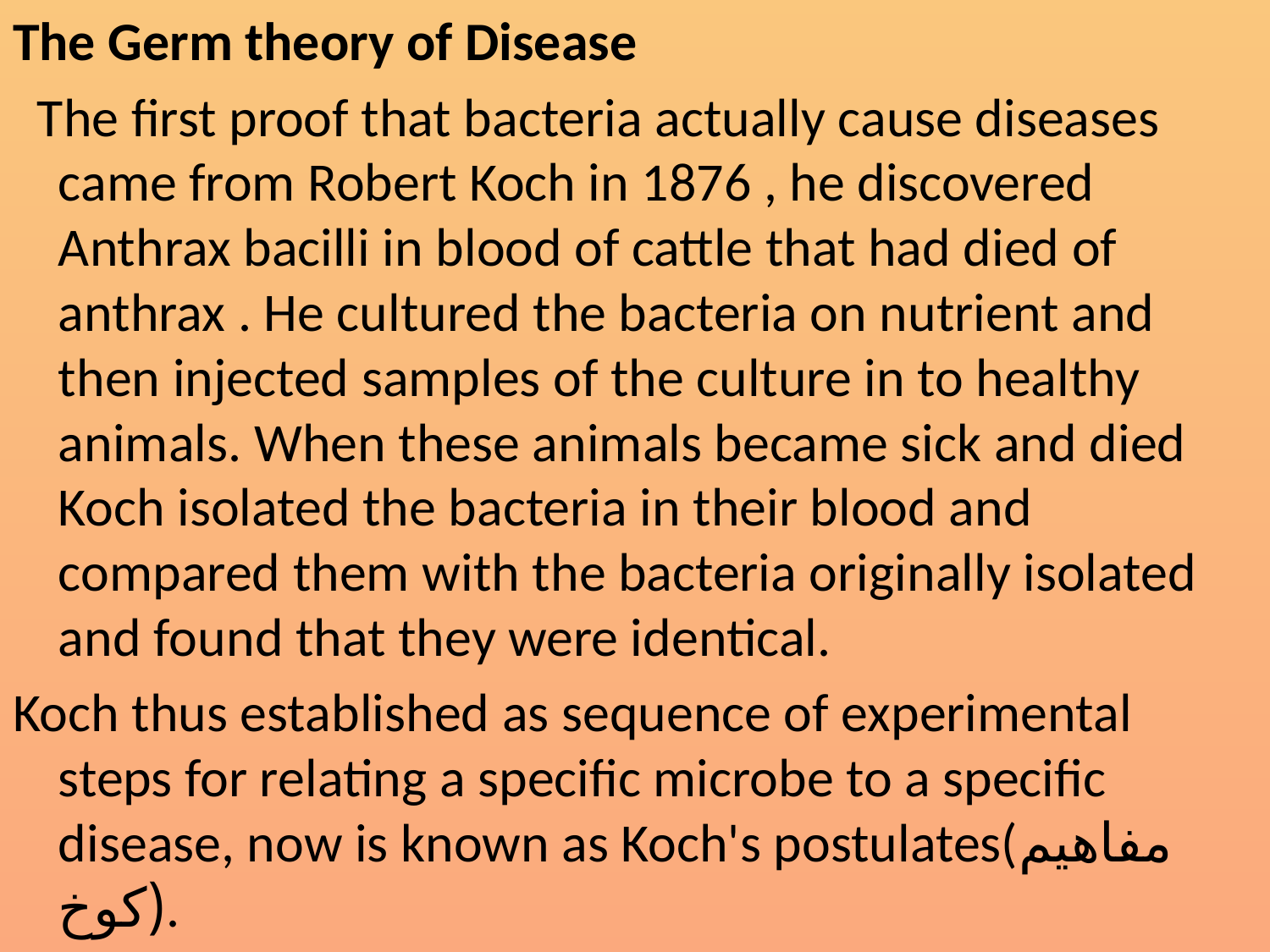

The Germ theory of Disease
  The first proof that bacteria actually cause diseases came from Robert Koch in 1876 , he discovered Anthrax bacilli in blood of cattle that had died of anthrax . He cultured the bacteria on nutrient and then injected samples of the culture in to healthy animals. When these animals became sick and died Koch isolated the bacteria in their blood and compared them with the bacteria originally isolated and found that they were identical.
Koch thus established as sequence of experimental steps for relating a specific microbe to a specific disease, now is known as Koch's postulates(مفاهيم (كوخ.

#